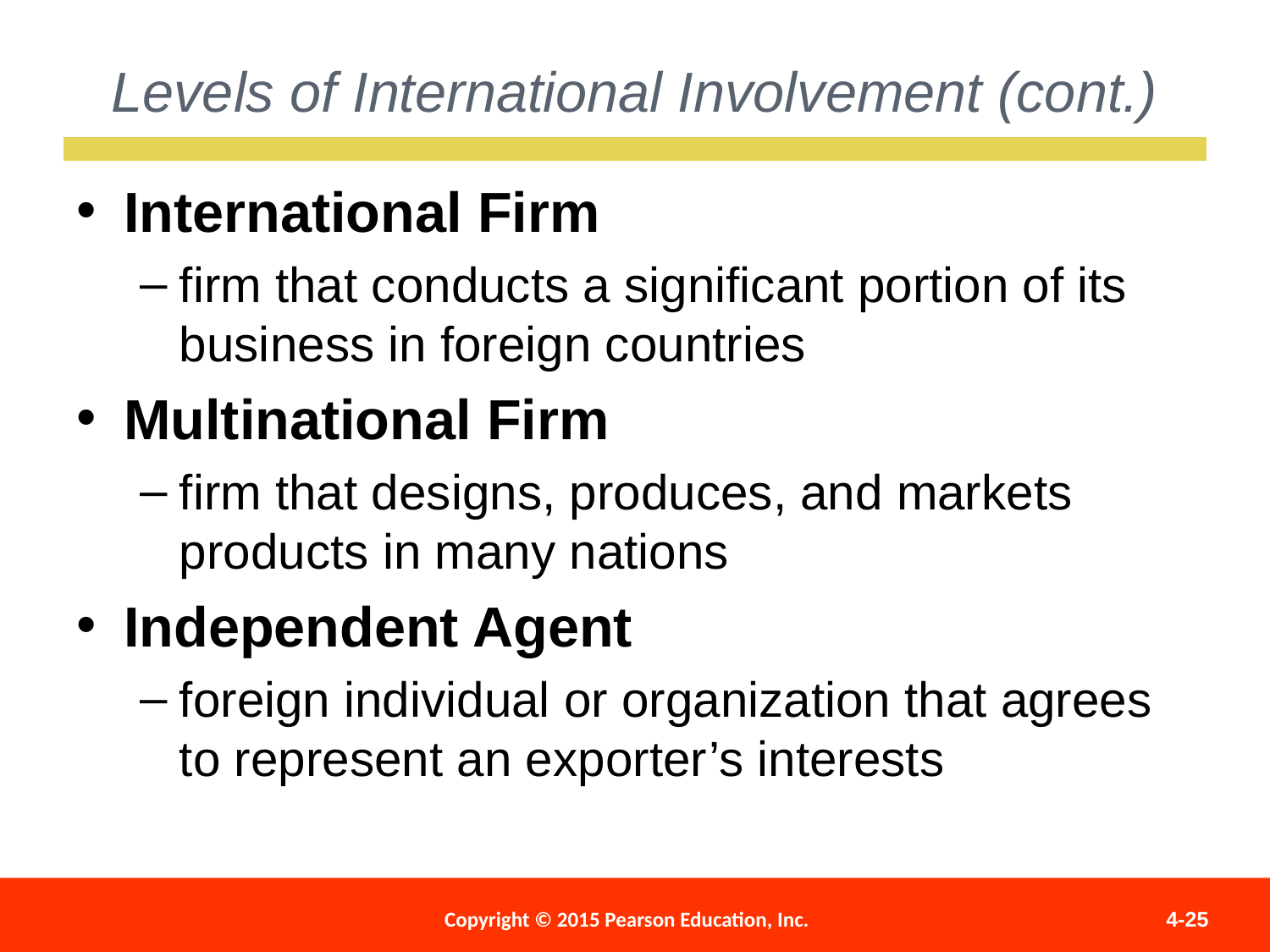

Levels of International Involvement (cont.)
International Firm
firm that conducts a significant portion of its business in foreign countries
Multinational Firm
firm that designs, produces, and markets products in many nations
Independent Agent
foreign individual or organization that agrees to represent an exporter’s interests